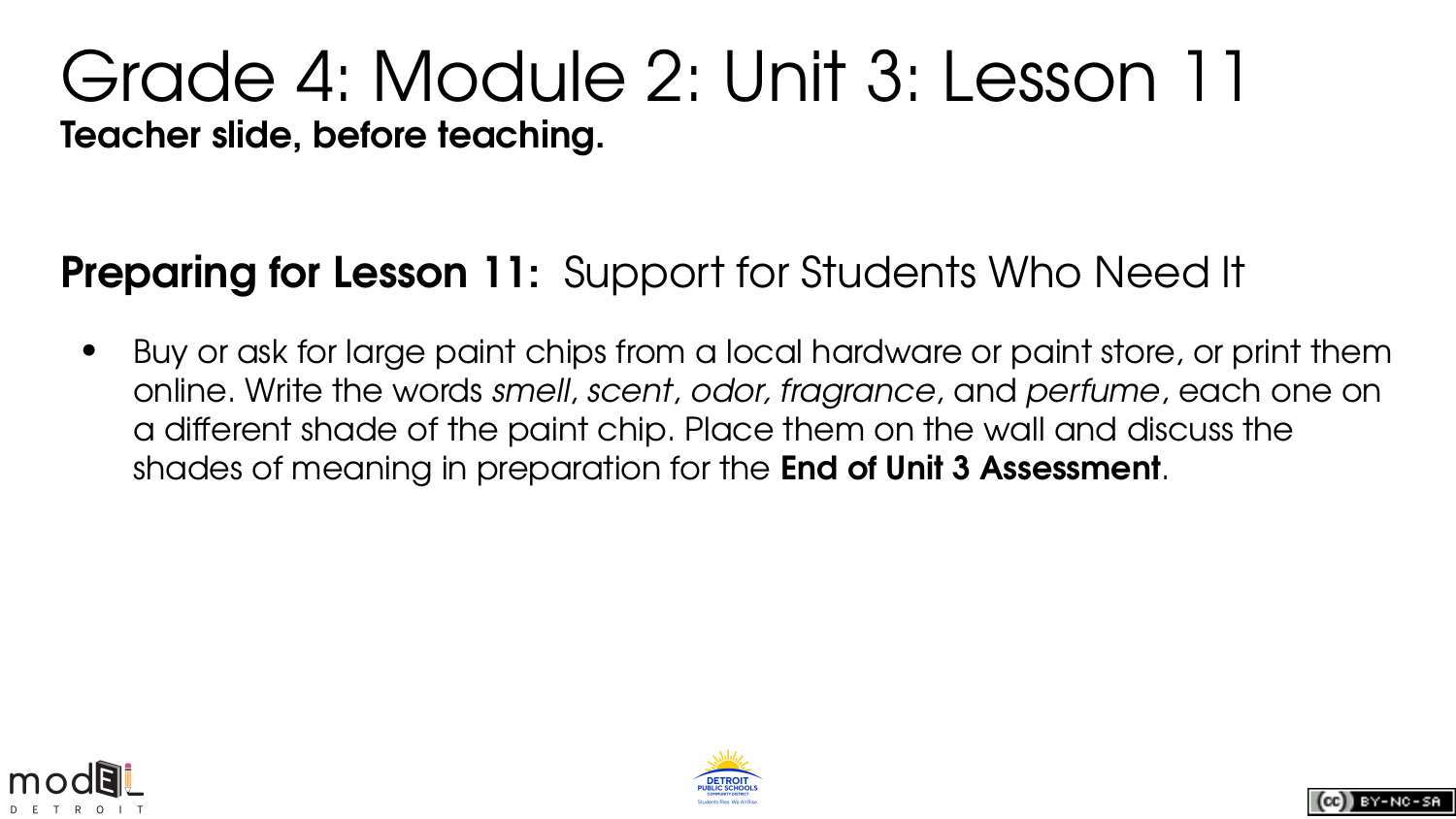

# Grade 4: Module 2: Unit 3: Lesson 11
Teacher slide, before teaching.
Preparing for Lesson 11:  Support for Students Who Need It
Buy or ask for large paint chips from a local hardware or paint store, or print them online. Write the words smell, scent, odor, fragrance, and perfume, each one on a different shade of the paint chip. Place them on the wall and discuss the shades of meaning in preparation for the End of Unit 3 Assessment.